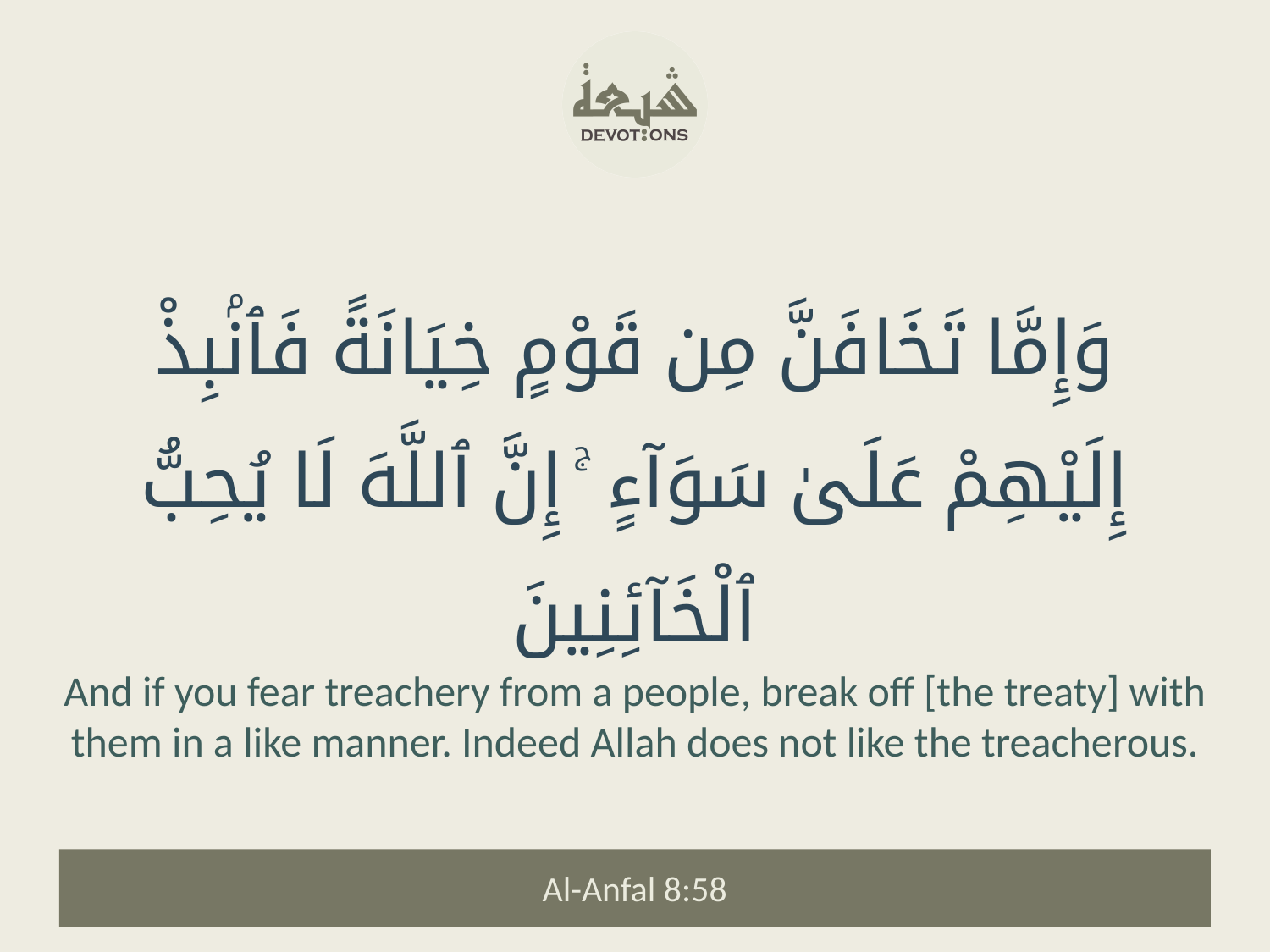

وَإِمَّا تَخَافَنَّ مِن قَوْمٍ خِيَانَةً فَٱنۢبِذْ إِلَيْهِمْ عَلَىٰ سَوَآءٍ ۚ إِنَّ ٱللَّهَ لَا يُحِبُّ ٱلْخَآئِنِينَ
And if you fear treachery from a people, break off [the treaty] with them in a like manner. Indeed Allah does not like the treacherous.
Al-Anfal 8:58